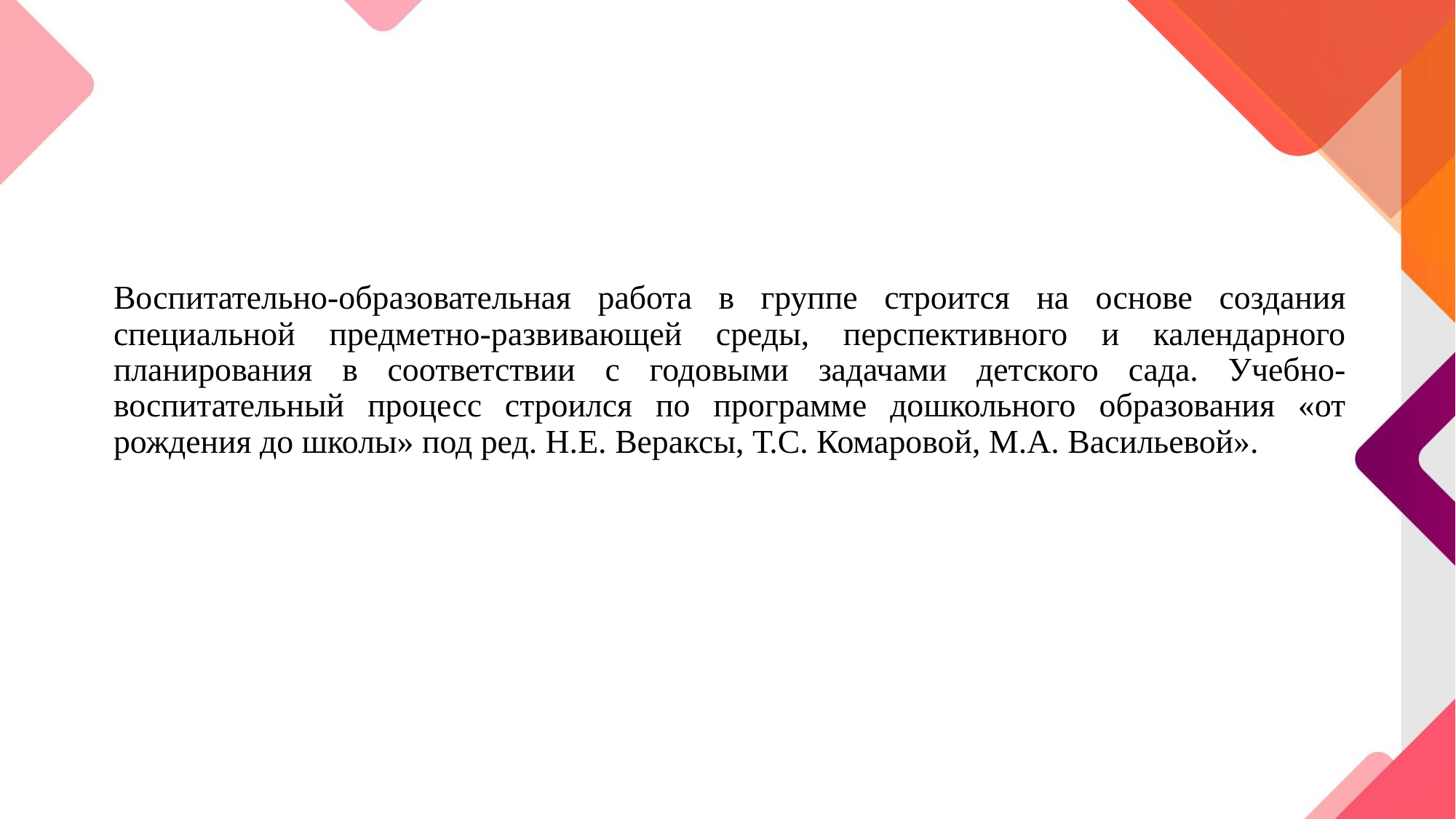

Воспитательно-образовательная работа в группе строится на основе создания специальной предметно-развивающей среды, перспективного и календарного планирования в соответствии с годовыми задачами детского сада. Учебно-воспитательный процесс строился по программе дошкольного образования «от рождения до школы» под ред. Н.Е. Вераксы, Т.С. Комаровой, М.А. Васильевой».